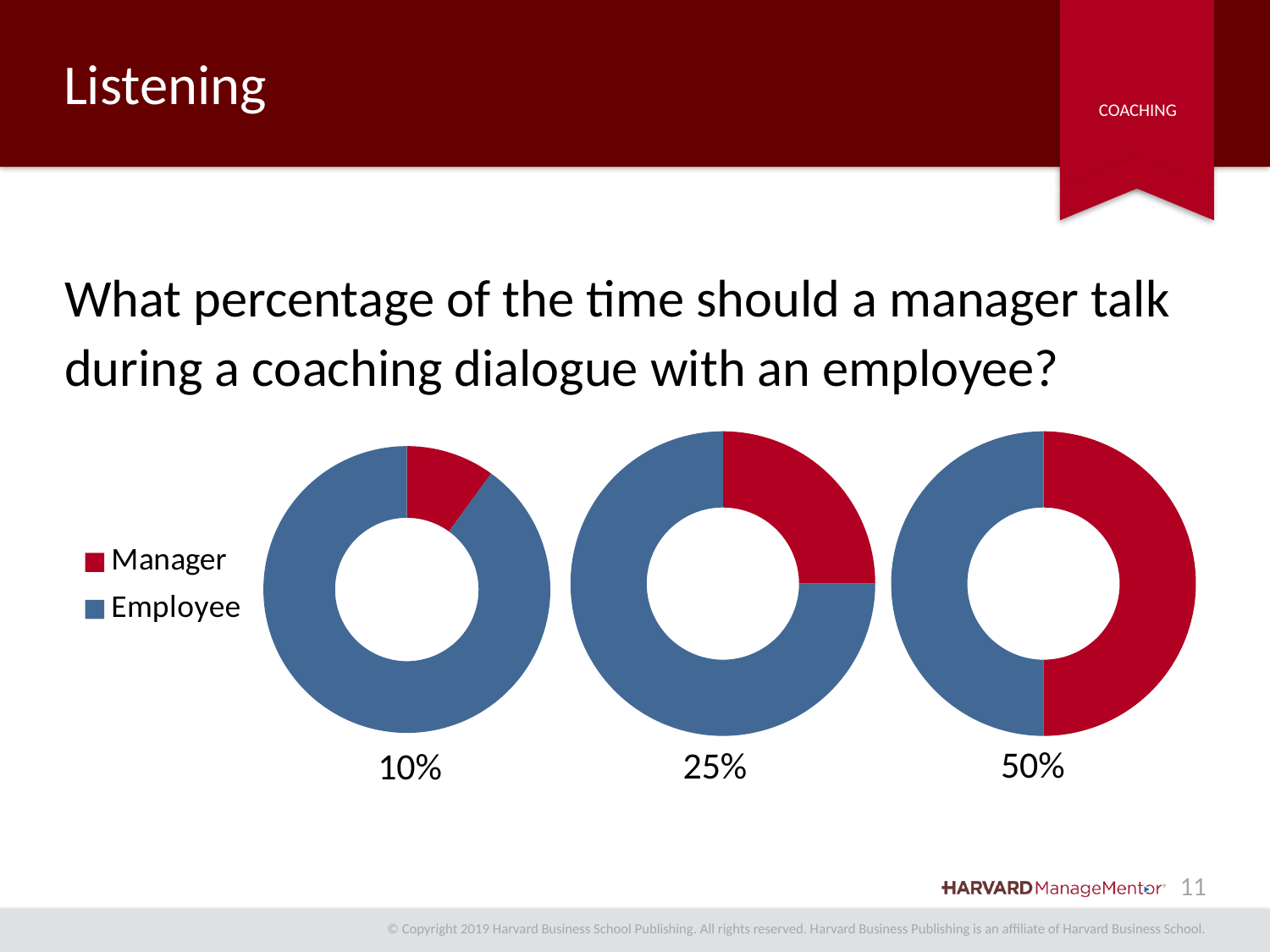

# Listening
What percentage of the time should a manager talk during a coaching dialogue with an employee?

### Chart

| Category | Sales |
|---|---|
| Manager | 0.1 |
| Employee | 0.9 |

### Chart

| Category | Sales |
|---|---|
| Manager | 0.25 |
| Employee | 0.75 |

### Chart

| Category | Sales |
|---|---|
| Manager | 0.5 |
| Employee | 0.5 |
   50%
   25%
   10%